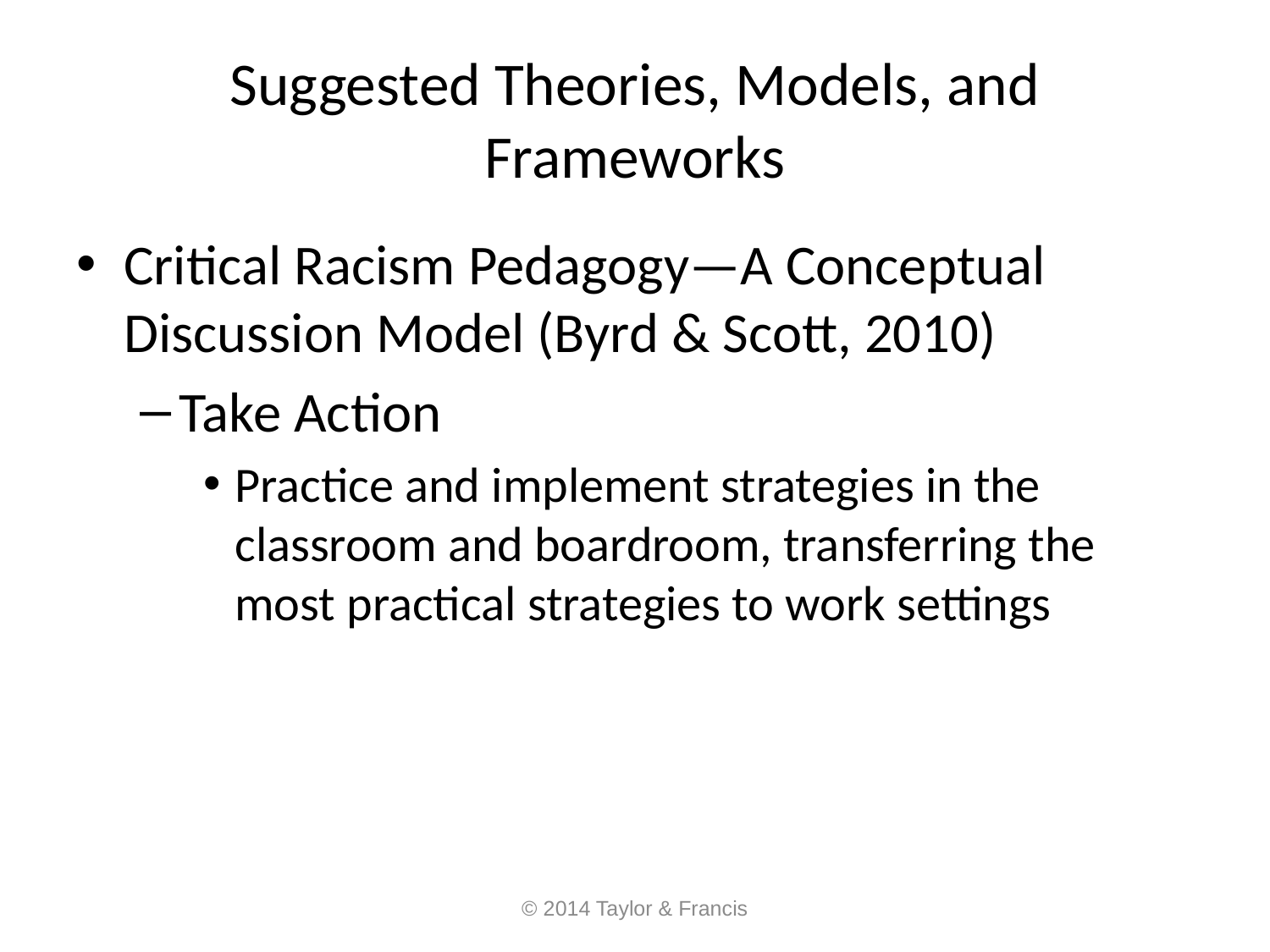

# Suggested Theories, Models, and Frameworks
Critical Racism Pedagogy—A Conceptual Discussion Model (Byrd & Scott, 2010)
Take Action
Practice and implement strategies in the classroom and boardroom, transferring the most practical strategies to work settings

© 2014 Taylor & Francis